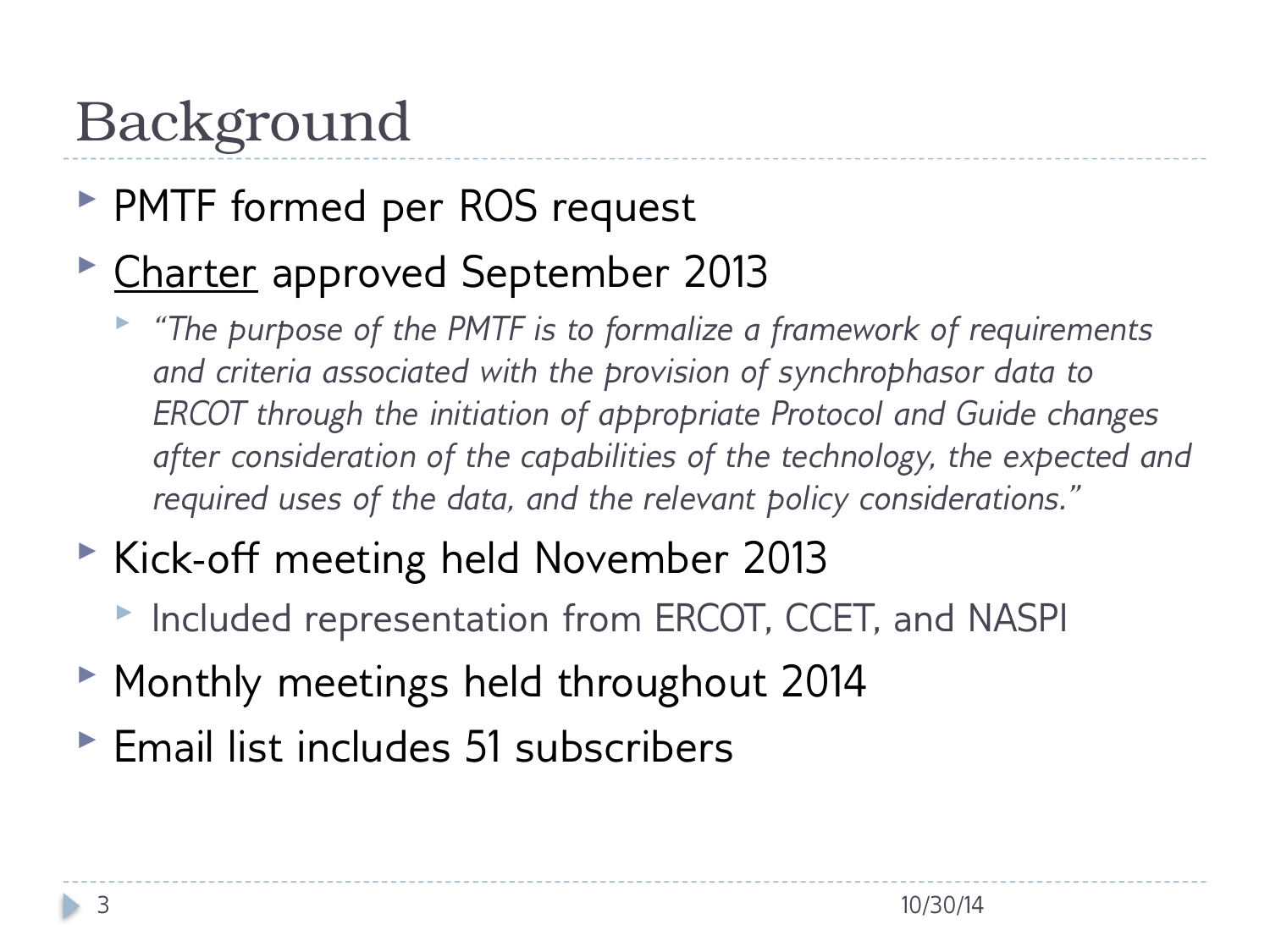

# Background
PMTF formed per ROS request
Charter approved September 2013
“The purpose of the PMTF is to formalize a framework of requirements and criteria associated with the provision of synchrophasor data to ERCOT through the initiation of appropriate Protocol and Guide changes after consideration of the capabilities of the technology, the expected and required uses of the data, and the relevant policy considerations.”
Kick-off meeting held November 2013
Included representation from ERCOT, CCET, and NASPI
Monthly meetings held throughout 2014
Email list includes 51 subscribers
3
10/30/14